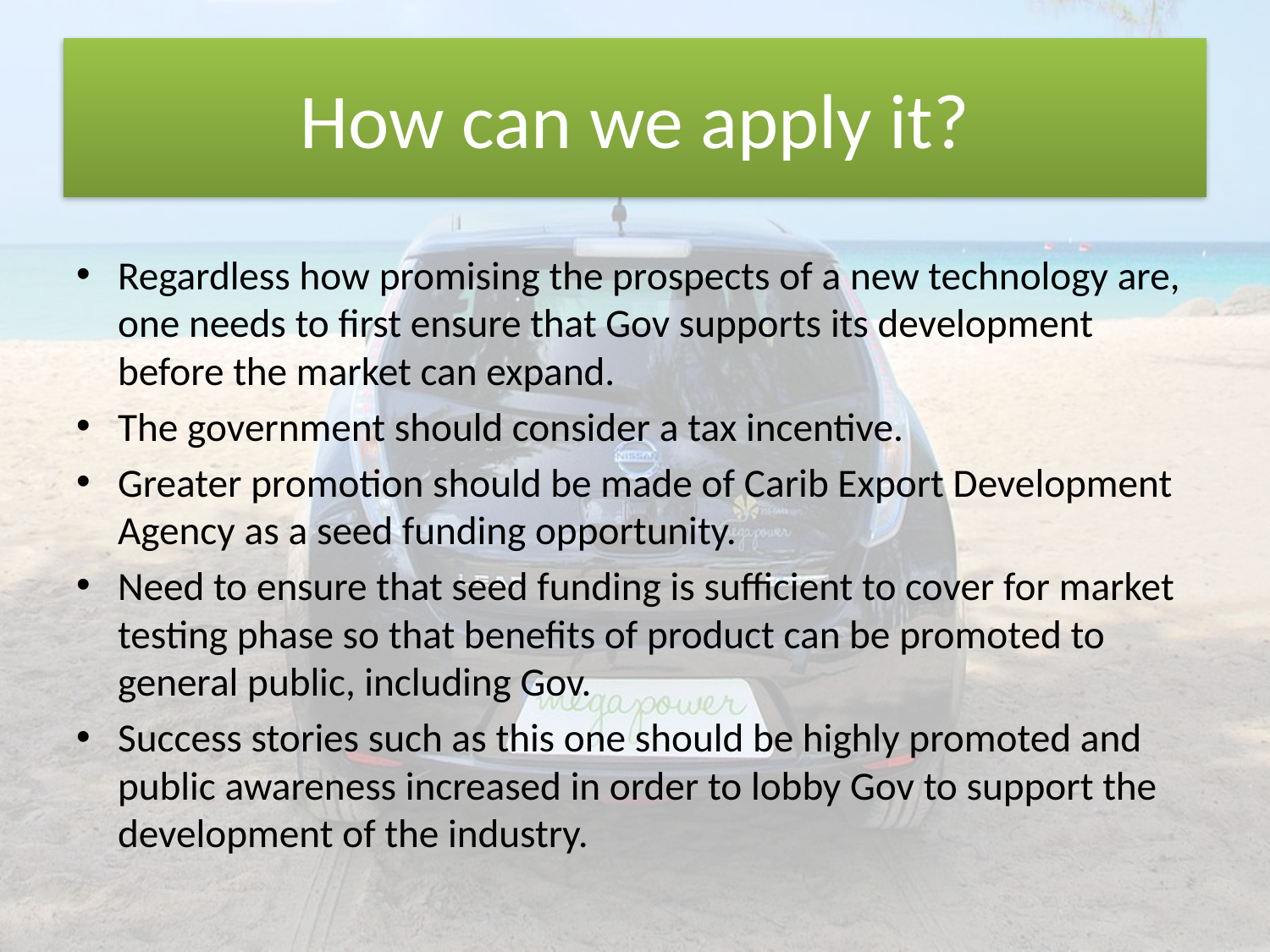

# How can we apply it?
Regardless how promising the prospects of a new technology are, one needs to first ensure that Gov supports its development before the market can expand.
The government should consider a tax incentive.
Greater promotion should be made of Carib Export Development Agency as a seed funding opportunity.
Need to ensure that seed funding is sufficient to cover for market testing phase so that benefits of product can be promoted to general public, including Gov.
Success stories such as this one should be highly promoted and public awareness increased in order to lobby Gov to support the development of the industry.